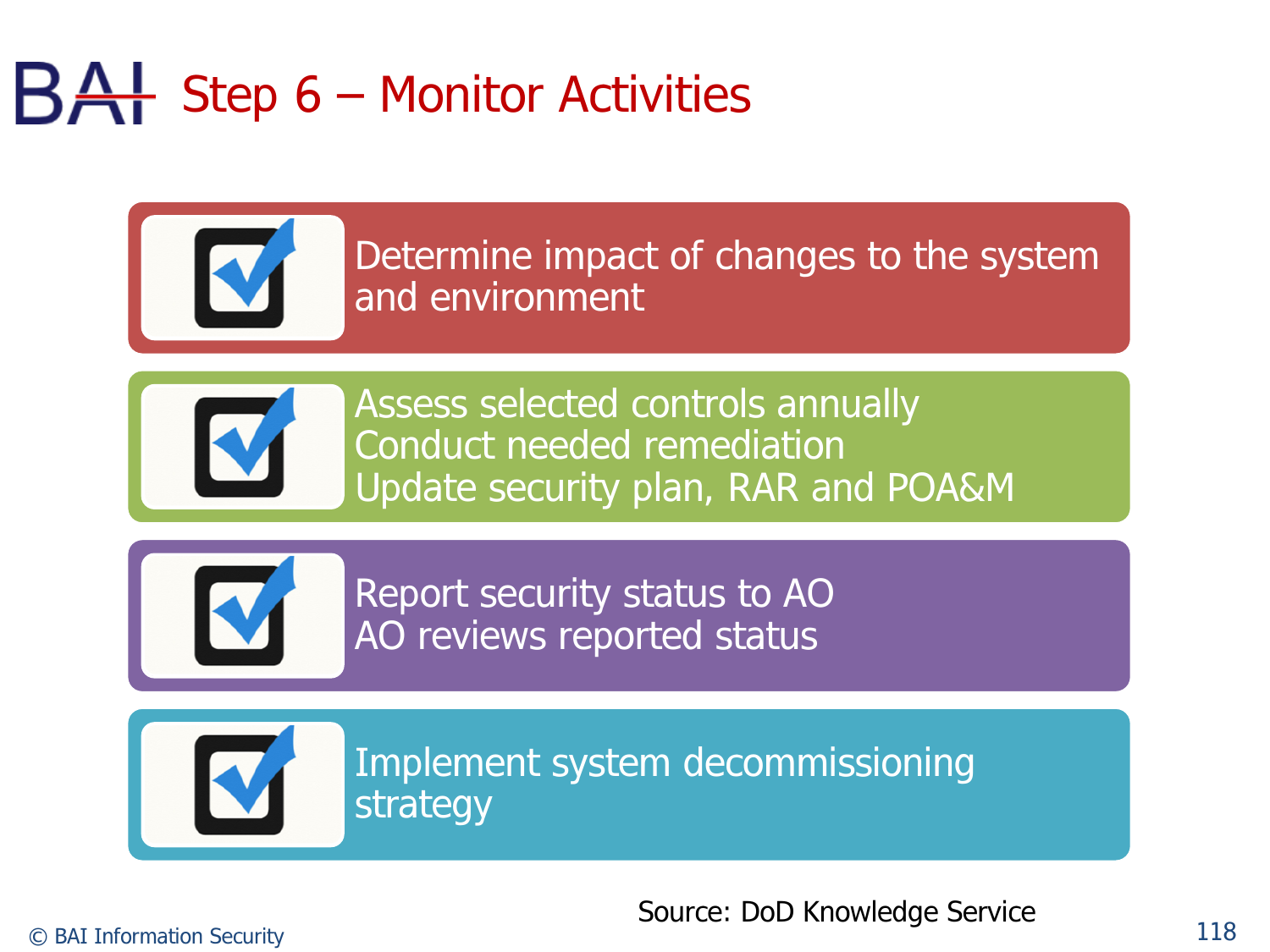

# Step 6 – Monitor Activities

Determine impact of changes to the system and environment

Assess selected controls annually
Conduct needed remediation
Update security plan, RAR and POA&M

Report security status to AO
AO reviews reported status

Implement system decommissioning strategy

Source: DoD Knowledge Service